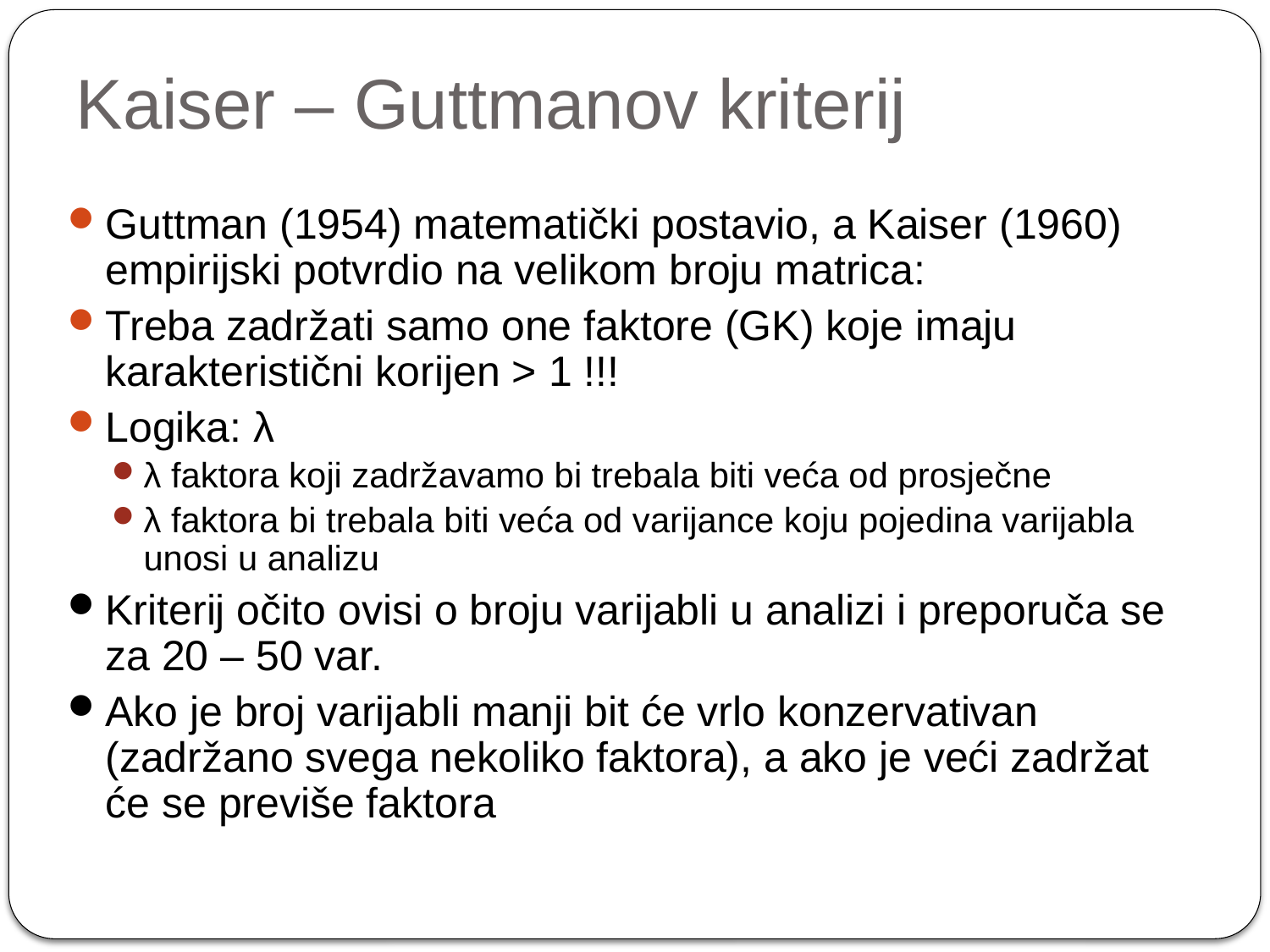

# Kaiser – Guttmanov kriterij
Guttman (1954) matematički postavio, a Kaiser (1960) empirijski potvrdio na velikom broju matrica:
Treba zadržati samo one faktore (GK) koje imaju karakteristični korijen > 1 !!!
Logika: λ
λ faktora koji zadržavamo bi trebala biti veća od prosječne
λ faktora bi trebala biti veća od varijance koju pojedina varijabla unosi u analizu
Kriterij očito ovisi o broju varijabli u analizi i preporuča se za 20 – 50 var.
Ako je broj varijabli manji bit će vrlo konzervativan (zadržano svega nekoliko faktora), a ako je veći zadržat će se previše faktora